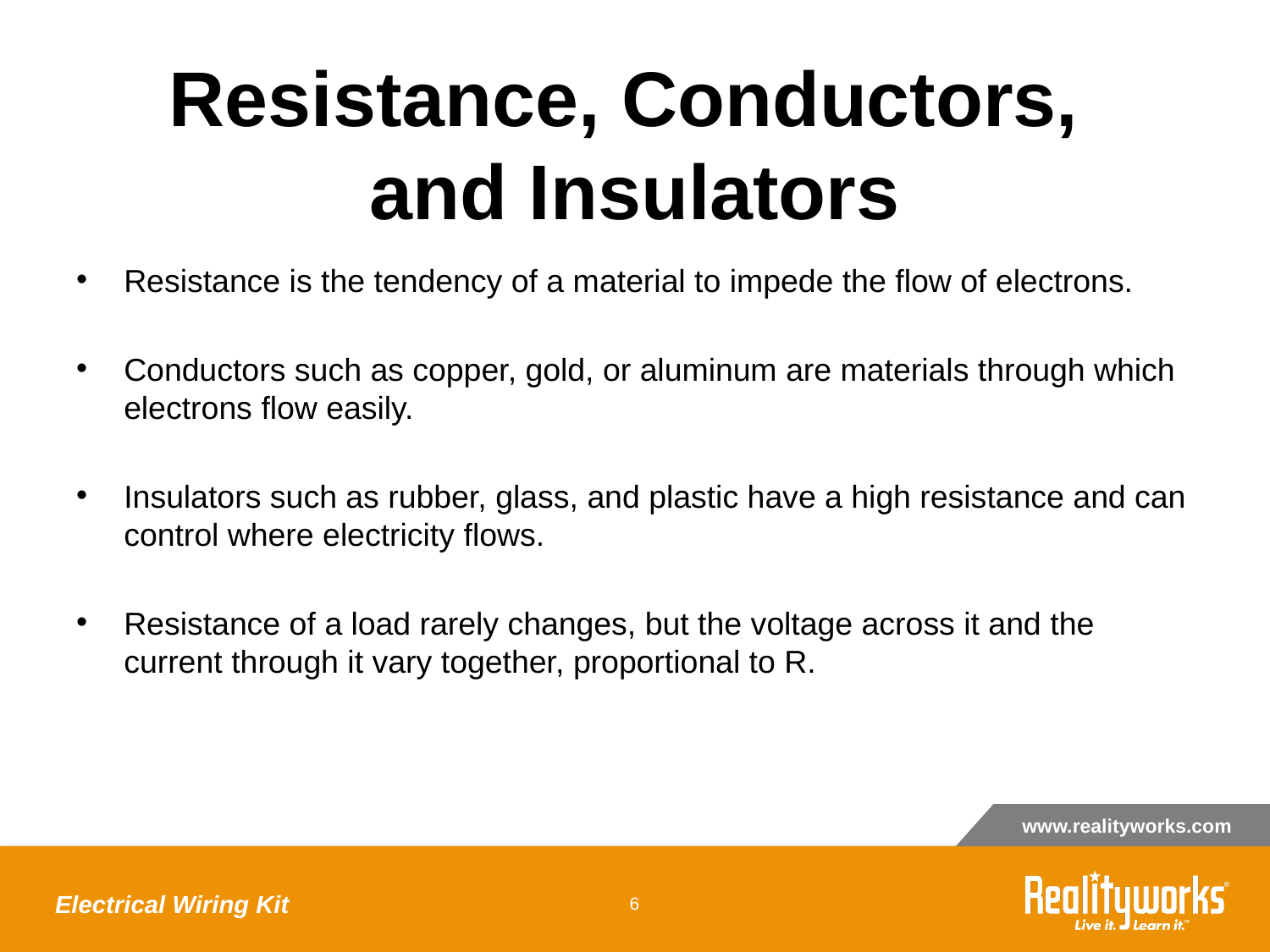

# Resistance, Conductors, and Insulators
Resistance is the tendency of a material to impede the flow of electrons.

Conductors such as copper, gold, or aluminum are materials through which electrons flow easily.

Insulators such as rubber, glass, and plastic have a high resistance and can control where electricity flows.

Resistance of a load rarely changes, but the voltage across it and the current through it vary together, proportional to R.
Electrical Wiring Kit
6